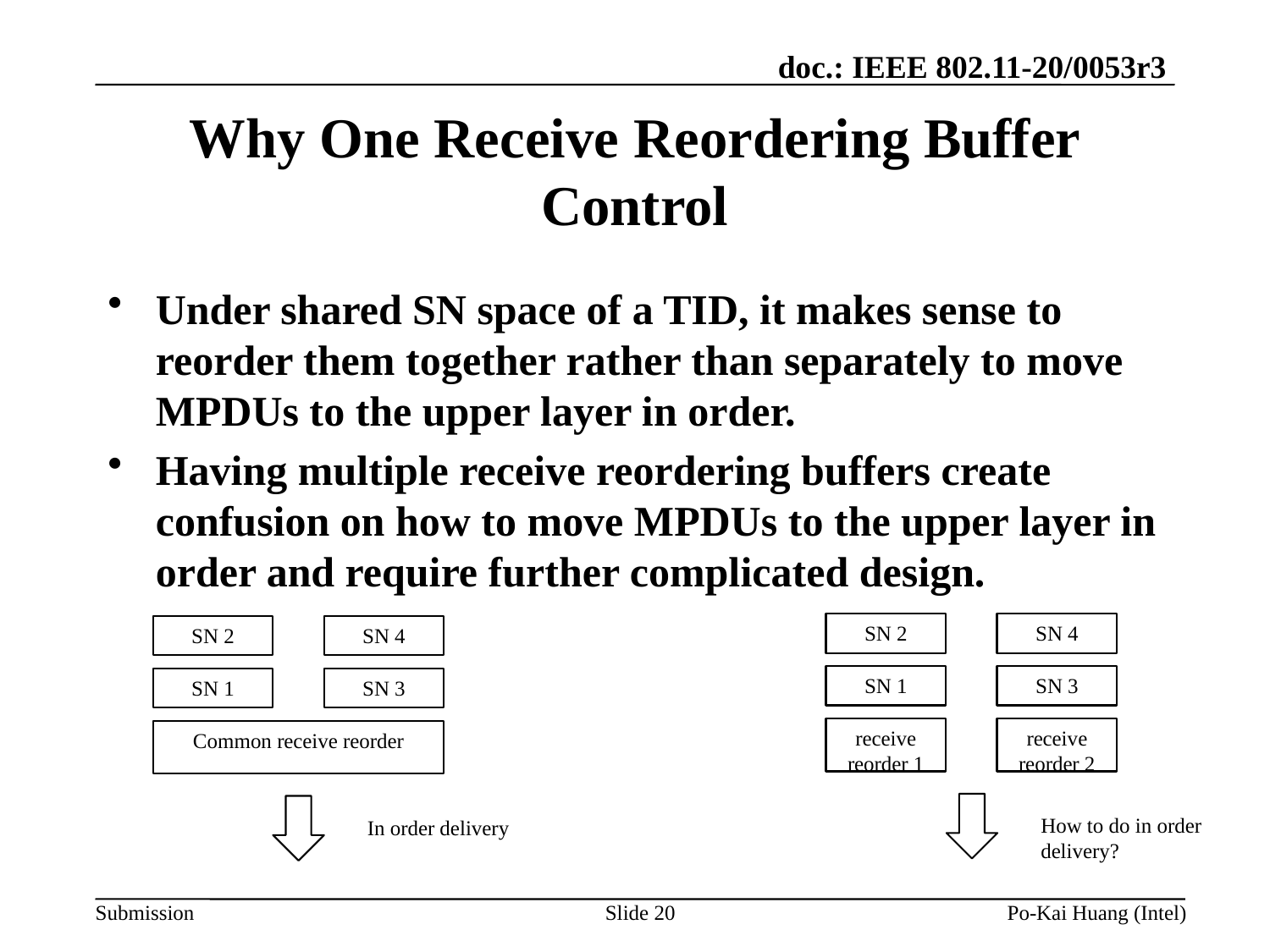

# Why One Receive Reordering Buffer Control
Under shared SN space of a TID, it makes sense to reorder them together rather than separately to move MPDUs to the upper layer in order.
Having multiple receive reordering buffers create confusion on how to move MPDUs to the upper layer in order and require further complicated design.

SN 2
SN 4
SN 2
SN 4
SN 1
SN 3
SN 1
SN 3
receive reorder 1
receive reorder 2
Common receive reorder

How to do in order delivery?
In order delivery
Slide 20
Po-Kai Huang (Intel)